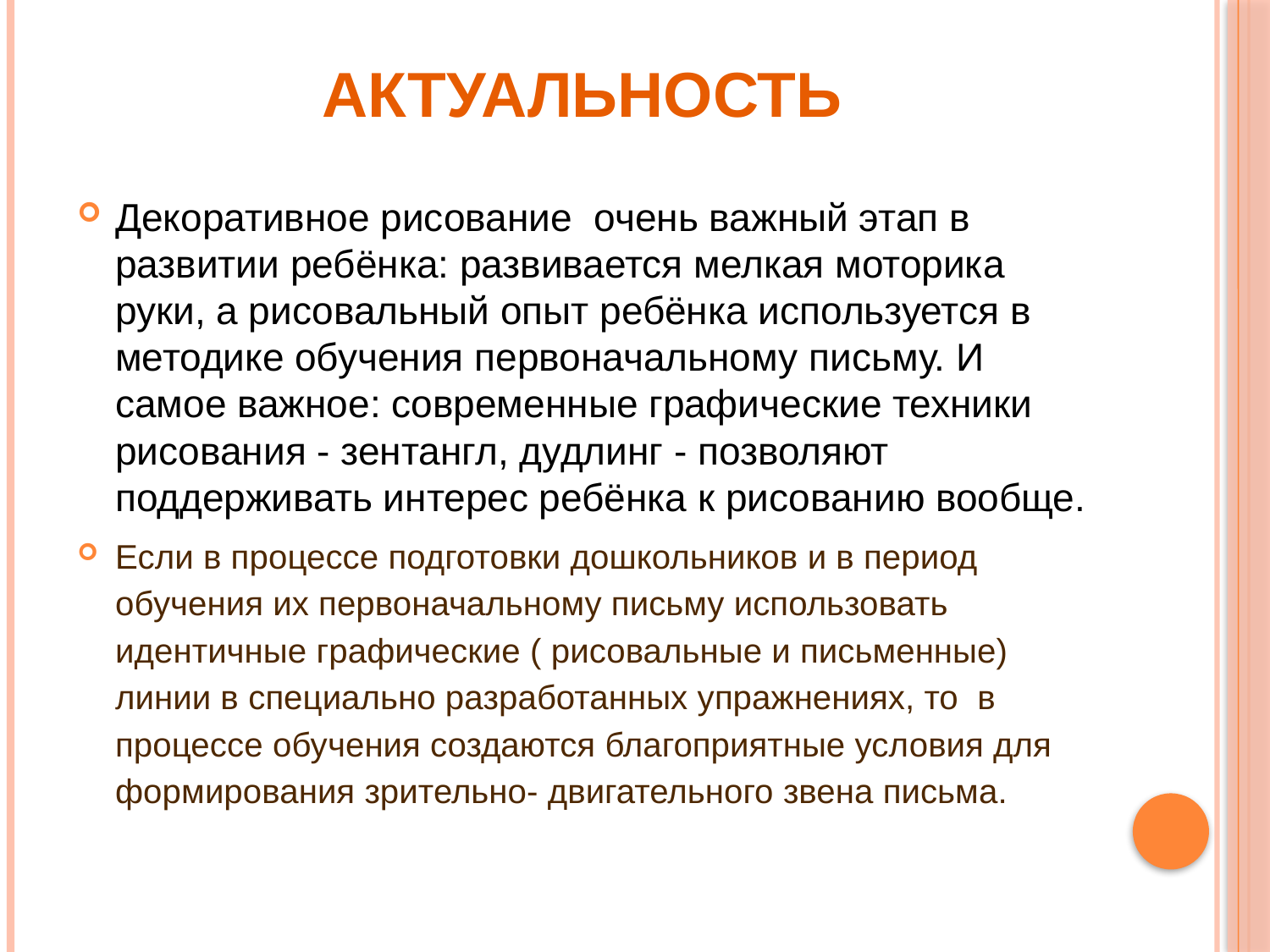

# Актуальность
Декоративное рисование  очень важный этап в развитии ребёнка: развивается мелкая моторика руки, а рисовальный опыт ребёнка используется в методике обучения первоначальному письму. И самое важное: современные графические техники рисования - зентангл, дудлинг - позволяют поддерживать интерес ребёнка к рисованию вообще.
Если в процессе подготовки дошкольников и в период обучения их первоначальному письму использовать идентичные графические ( рисовальные и письменные) линии в специально разработанных упражнениях, то  в процессе обучения создаются благоприятные условия для формирования зрительно- двигательного звена письма.